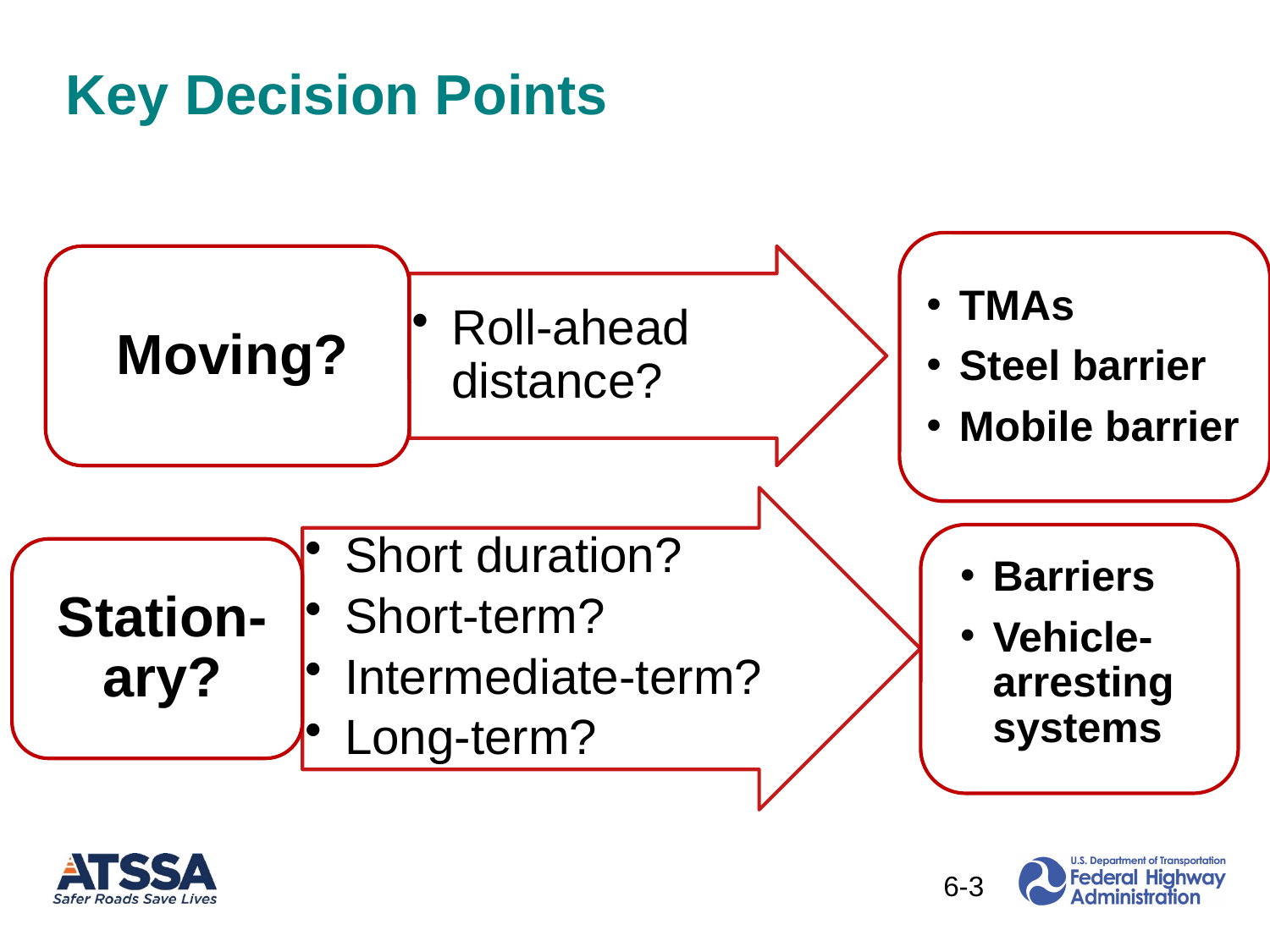

# Key Decision Points

TMAs
Steel barrier
Mobile barrier
Roll-ahead distance?
Moving?
Short duration?
Short-term?
Intermediate-term?
Long-term?
Station-ary?

Barriers
Vehicle-arresting systems